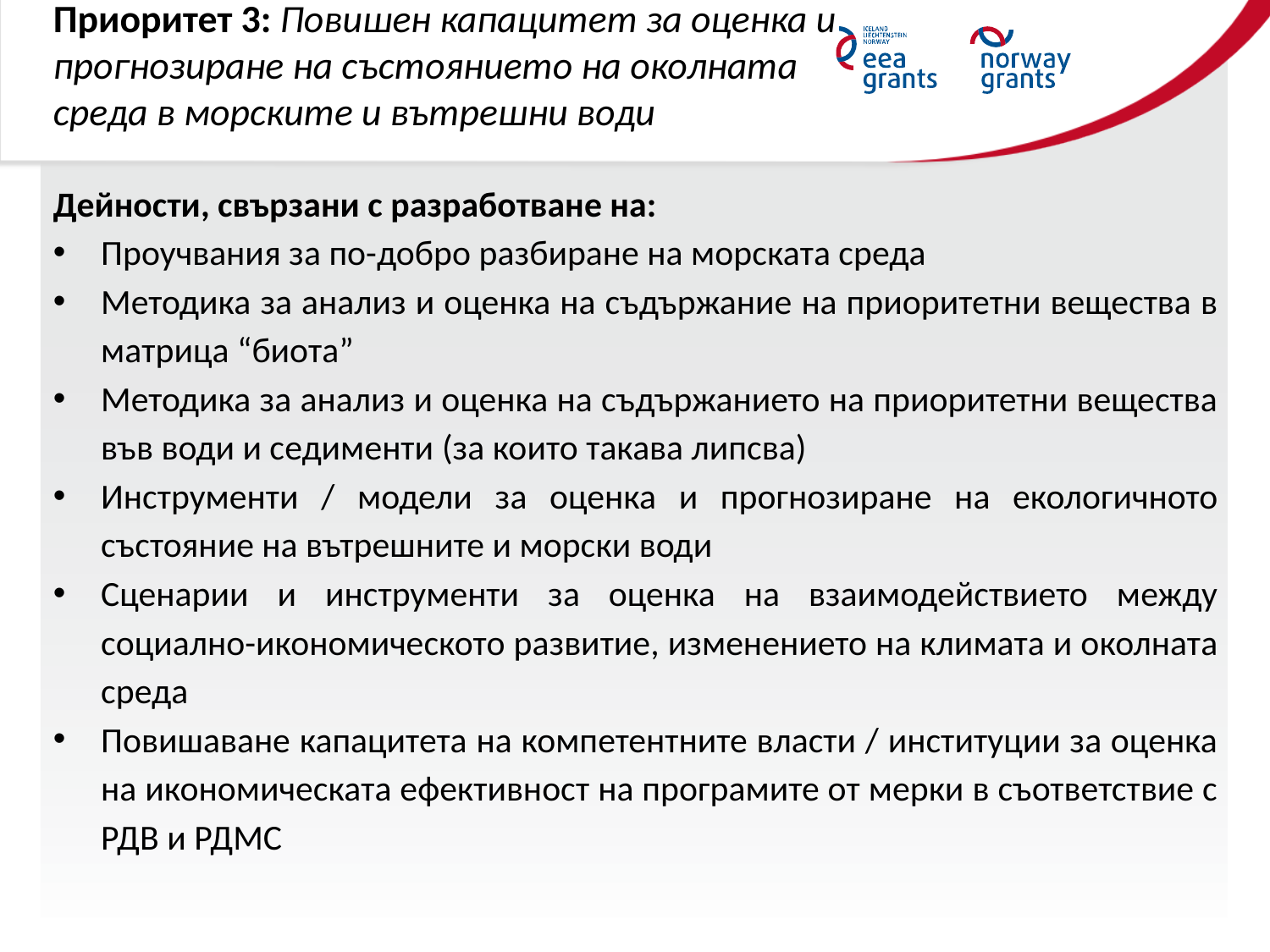

Приоритет 3: Повишен капацитет за оценка и
прогнозиране на състоянието на околната
среда в морските и вътрешни води
Дейности, свързани с разработване на:
Проучвания за по-добро разбиране на морската среда
Методика за анализ и оценка на съдържание на приоритетни вещества в матрица “биота”
Методика за анализ и оценка на съдържанието на приоритетни вещества във води и седименти (за които такава липсва)
Инструменти / модели за оценка и прогнозиране на екологичното състояние на вътрешните и морски води
Сценарии и инструменти за оценка на взаимодействието между социално-икономическото развитие, изменението на климата и околната среда
Повишаване капацитета на компетентните власти / институции за оценка на икономическата ефективност на програмите от мерки в съответствие с РДВ и РДМС